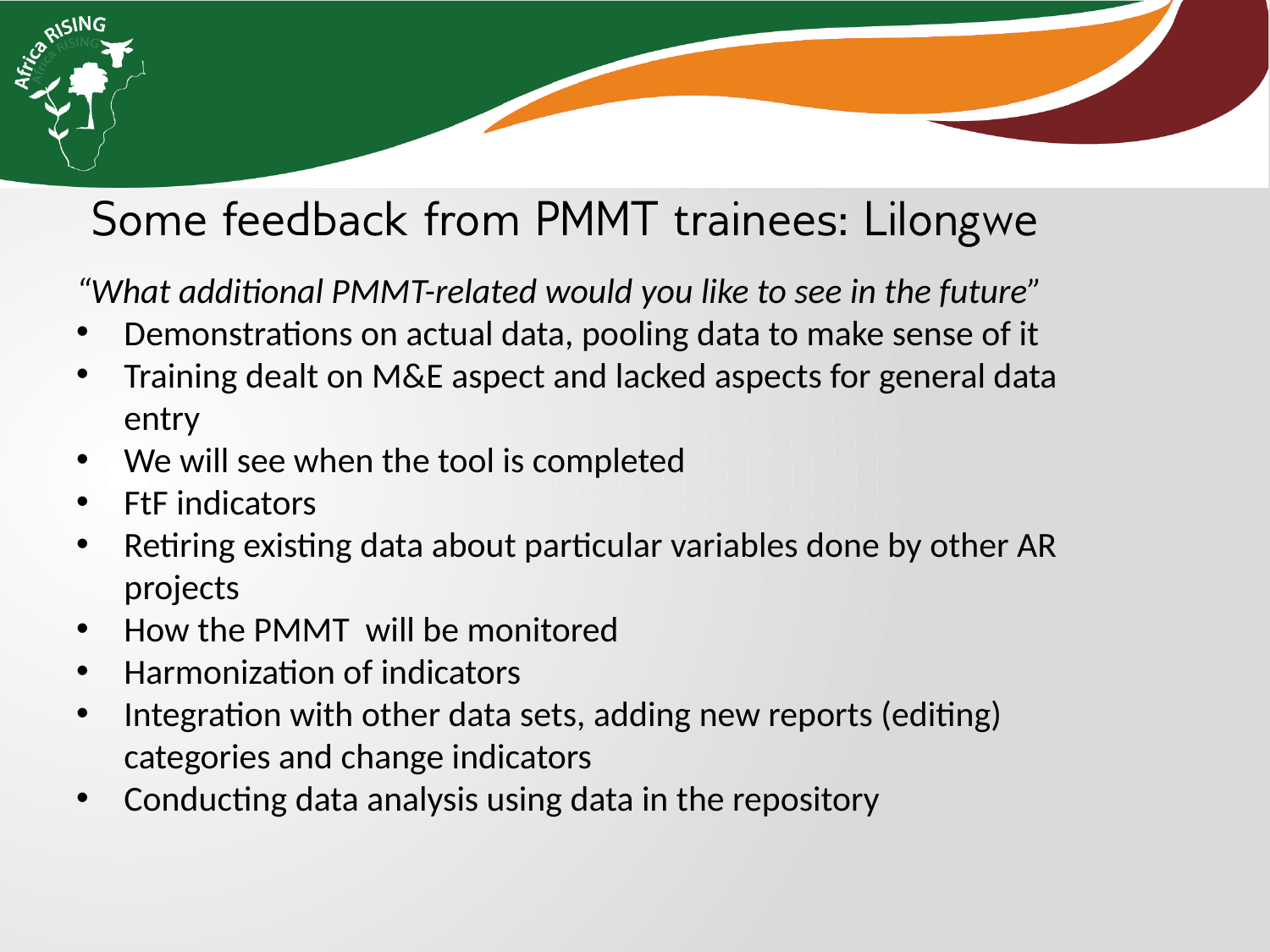

Some feedback from PMMT trainees: Lilongwe
“What additional PMMT-related would you like to see in the future”
Demonstrations on actual data, pooling data to make sense of it
Training dealt on M&E aspect and lacked aspects for general data entry
We will see when the tool is completed
FtF indicators
Retiring existing data about particular variables done by other AR projects
How the PMMT  will be monitored
Harmonization of indicators
Integration with other data sets, adding new reports (editing) categories and change indicators
Conducting data analysis using data in the repository